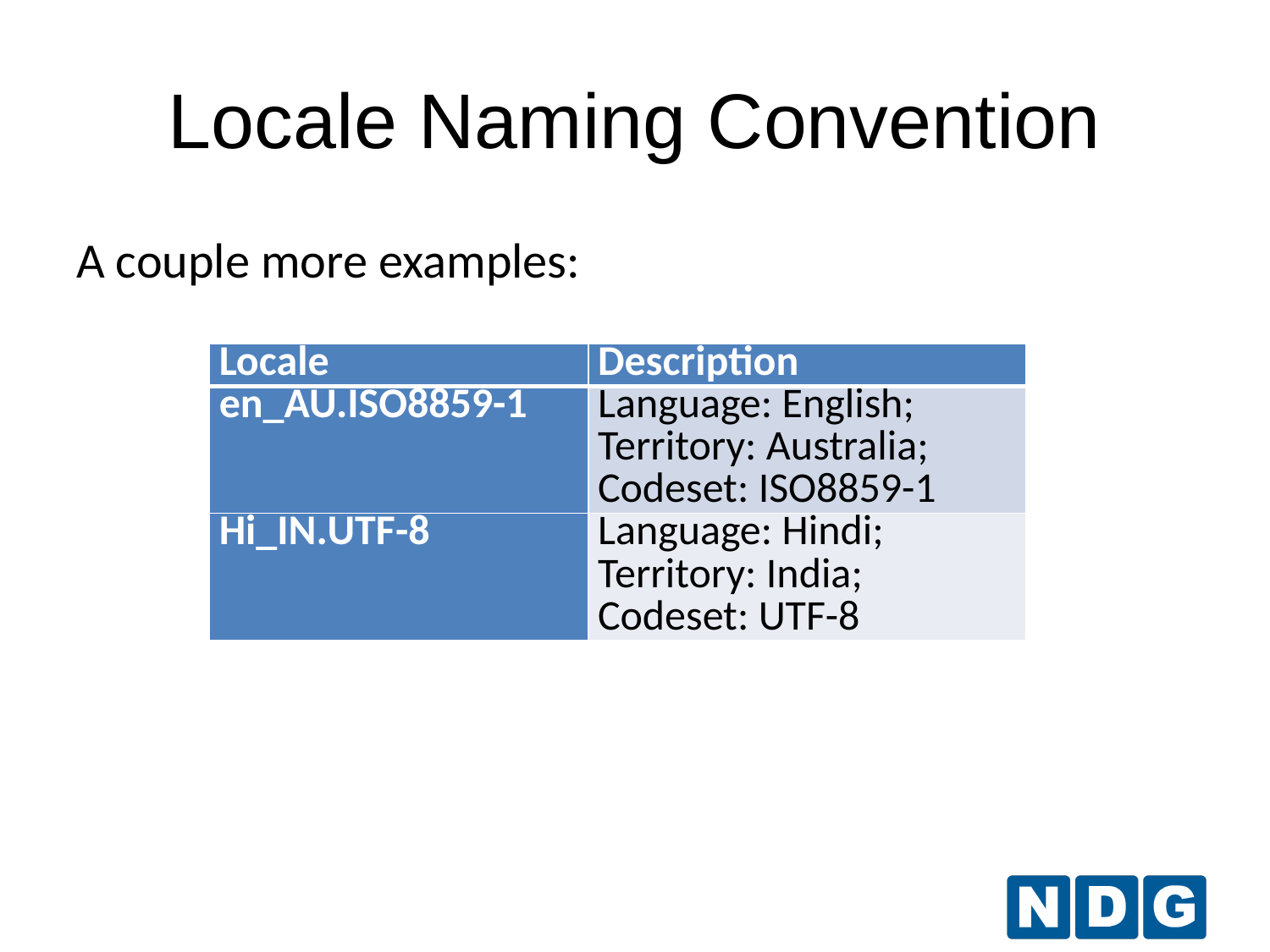

Locale Naming Convention
A couple more examples:

| Locale | Description |
| --- | --- |
| en\_AU.ISO8859-1 | Language: English; Territory: Australia; Codeset: ISO8859-1 |
| Hi\_IN.UTF-8 | Language: Hindi; Territory: India; Codeset: UTF-8 |